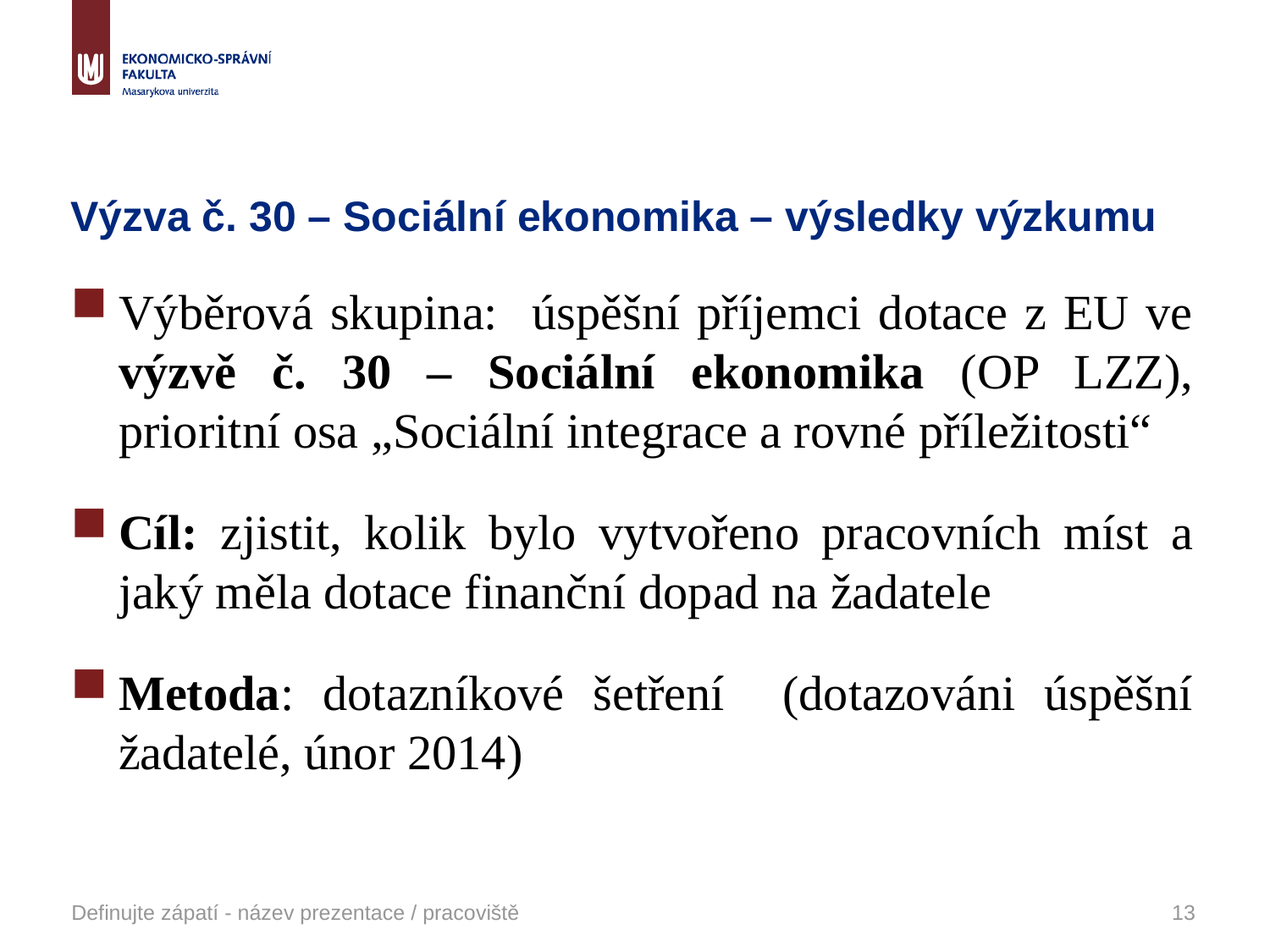

# Výzva č. 30 – Sociální ekonomika – výsledky výzkumu
Výběrová skupina:  úspěšní příjemci dotace z EU ve výzvě č. 30 – Sociální ekonomika (OP LZZ), prioritní osa „Sociální integrace a rovné příležitosti“
Cíl: zjistit, kolik bylo vytvořeno pracovních míst a jaký měla dotace finanční dopad na žadatele
Metoda: dotazníkové šetření  (dotazováni úspěšní žadatelé, únor 2014)

Definujte zápatí - název prezentace / pracoviště
13